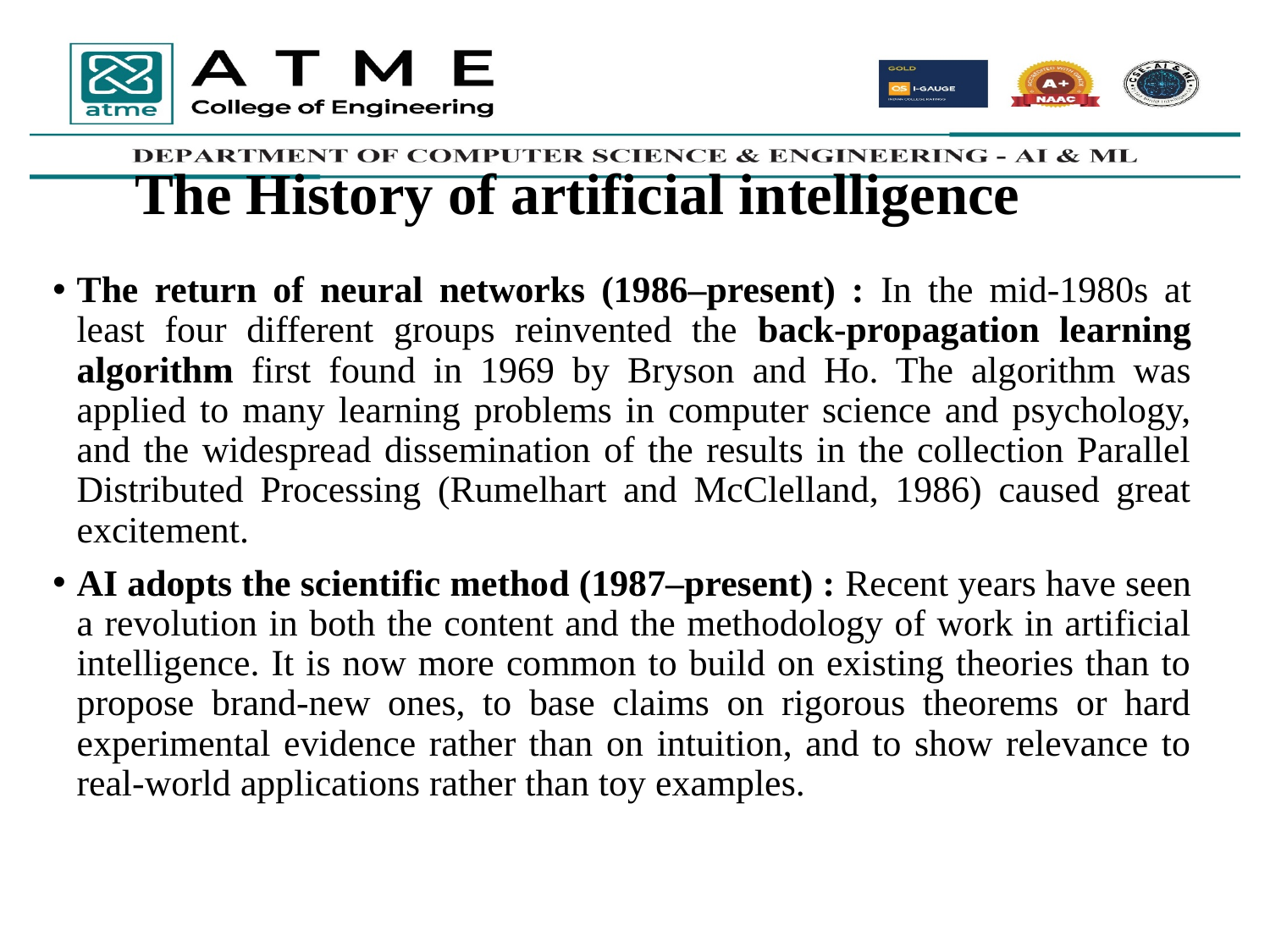

# The History of artificial intelligence
The return of neural networks (1986–present) : In the mid-1980s at least four different groups reinvented the back-propagation learning algorithm first found in 1969 by Bryson and Ho. The algorithm was applied to many learning problems in computer science and psychology, and the widespread dissemination of the results in the collection Parallel Distributed Processing (Rumelhart and McClelland, 1986) caused great excitement.
AI adopts the scientific method (1987–present) : Recent years have seen a revolution in both the content and the methodology of work in artificial intelligence. It is now more common to build on existing theories than to propose brand-new ones, to base claims on rigorous theorems or hard experimental evidence rather than on intuition, and to show relevance to real-world applications rather than toy examples.